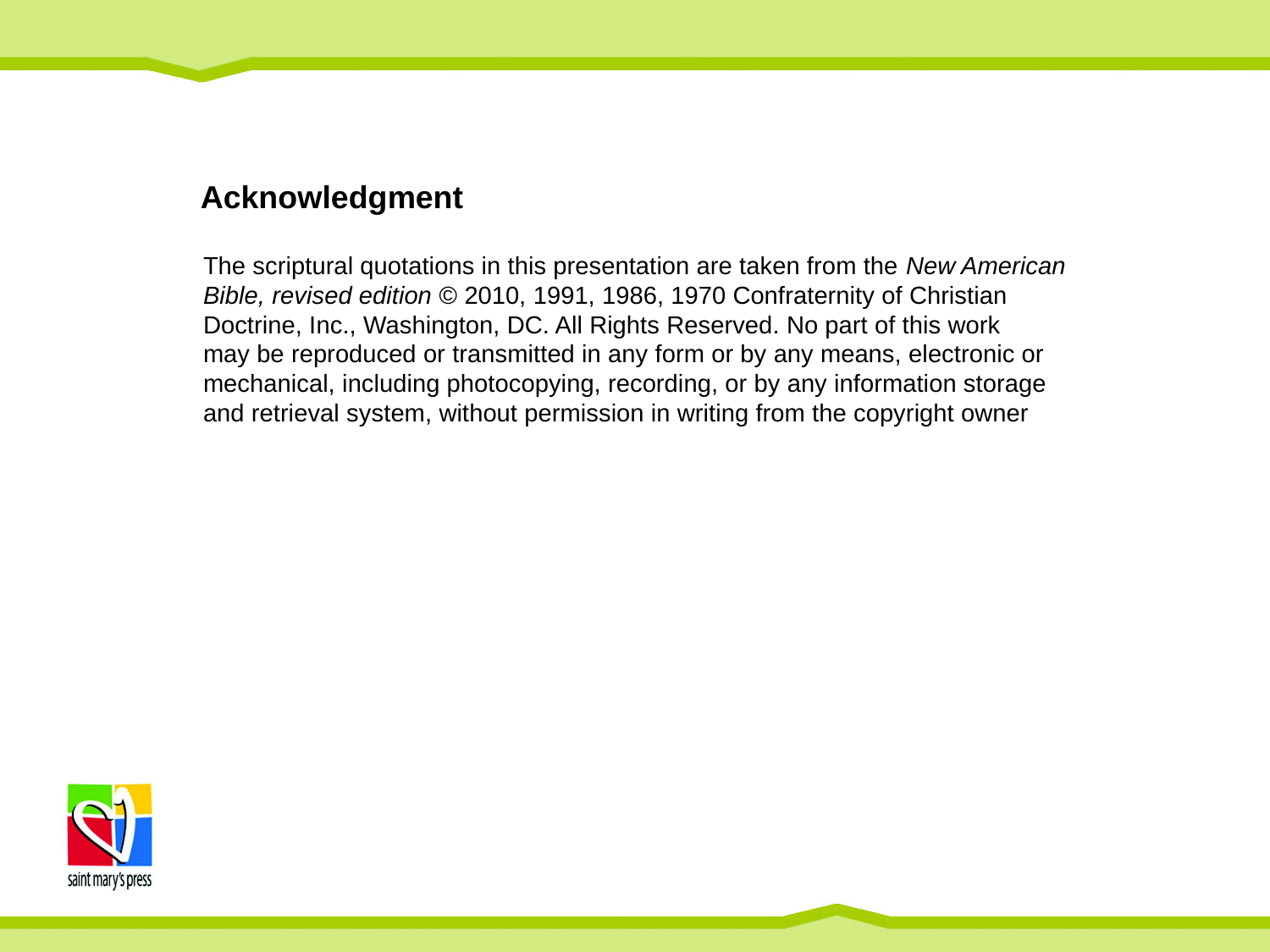

# Acknowledgment
The scriptural quotations in this presentation are taken from the New American Bible, revised edition © 2010, 1991, 1986, 1970 Confraternity of Christian Doctrine, Inc., Washington, DC. All Rights Reserved. No part of this work
may be reproduced or transmitted in any form or by any means, electronic or mechanical, including photocopying, recording, or by any information storage and retrieval system, without permission in writing from the copyright owner